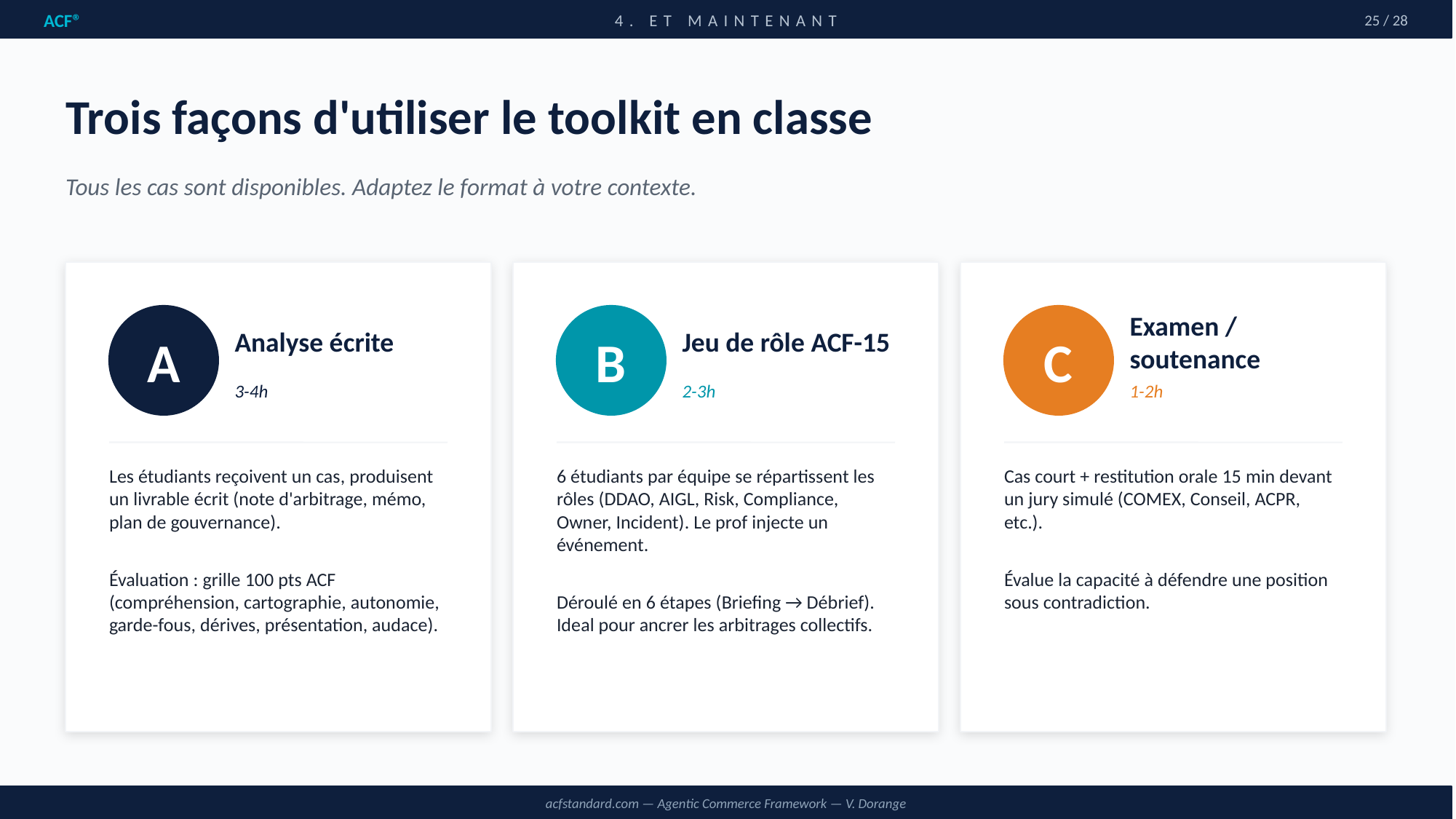

ACF®
4. ET MAINTENANT
25 / 28
Trois façons d'utiliser le toolkit en classe
Tous les cas sont disponibles. Adaptez le format à votre contexte.

A

B

C
Analyse écrite
Jeu de rôle ACF-15
Examen / soutenance
3-4h
2-3h
1-2h

Les étudiants reçoivent un cas, produisent un livrable écrit (note d'arbitrage, mémo, plan de gouvernance).

Évaluation : grille 100 pts ACF (compréhension, cartographie, autonomie, garde-fous, dérives, présentation, audace).
6 étudiants par équipe se répartissent les rôles (DDAO, AIGL, Risk, Compliance, Owner, Incident). Le prof injecte un événement.

Déroulé en 6 étapes (Briefing → Débrief). Ideal pour ancrer les arbitrages collectifs.
Cas court + restitution orale 15 min devant un jury simulé (COMEX, Conseil, ACPR, etc.).

Évalue la capacité à défendre une position sous contradiction.

acfstandard.com — Agentic Commerce Framework — V. Dorange